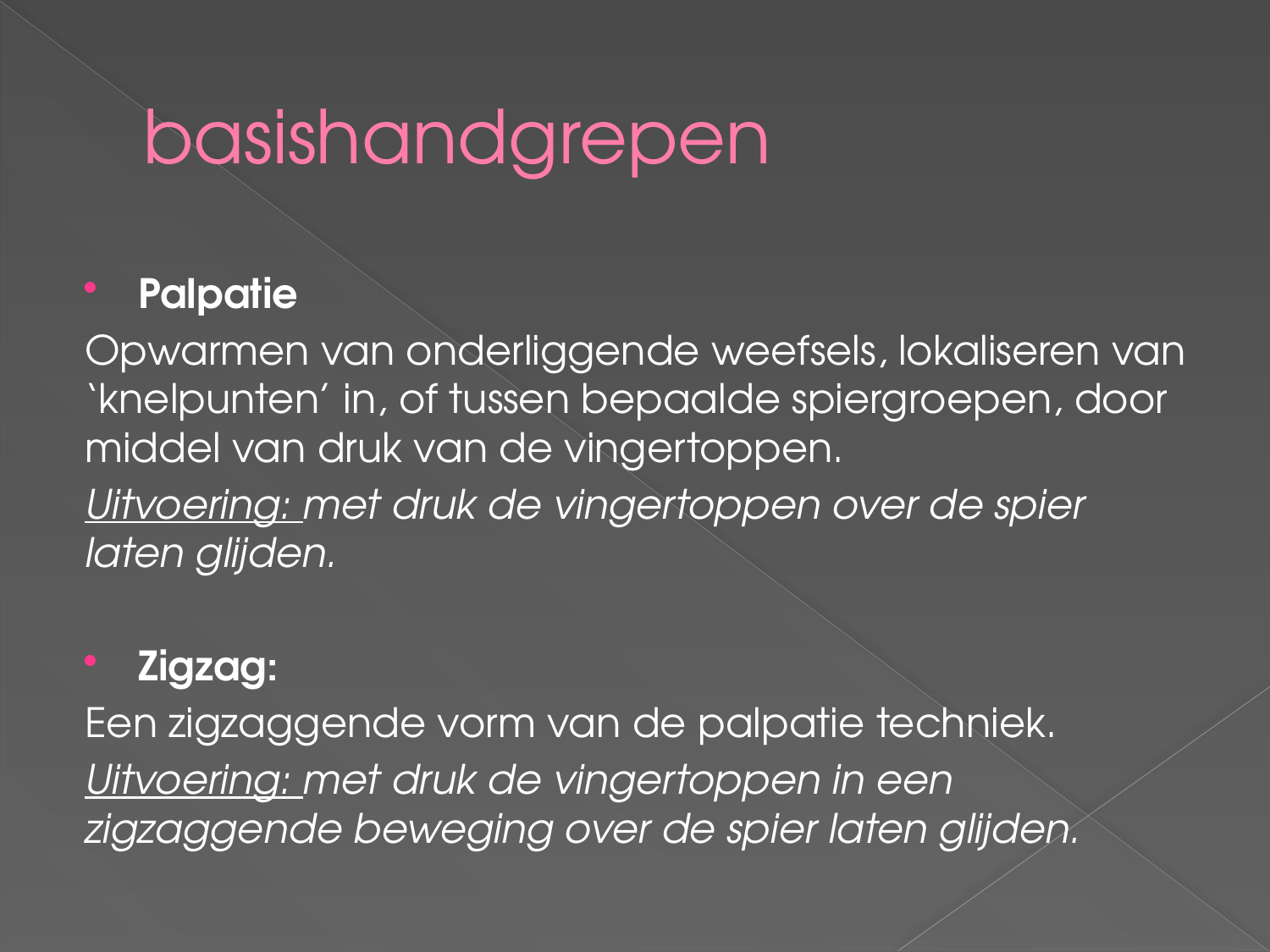

# basishandgrepen
Palpatie
Opwarmen van onderliggende weefsels, lokaliseren van ‘knelpunten’ in, of tussen bepaalde spiergroepen, door middel van druk van de vingertoppen.
Uitvoering: met druk de vingertoppen over de spier laten glijden.

Zigzag:
Een zigzaggende vorm van de palpatie techniek.
Uitvoering: met druk de vingertoppen in een zigzaggende beweging over de spier laten glijden.